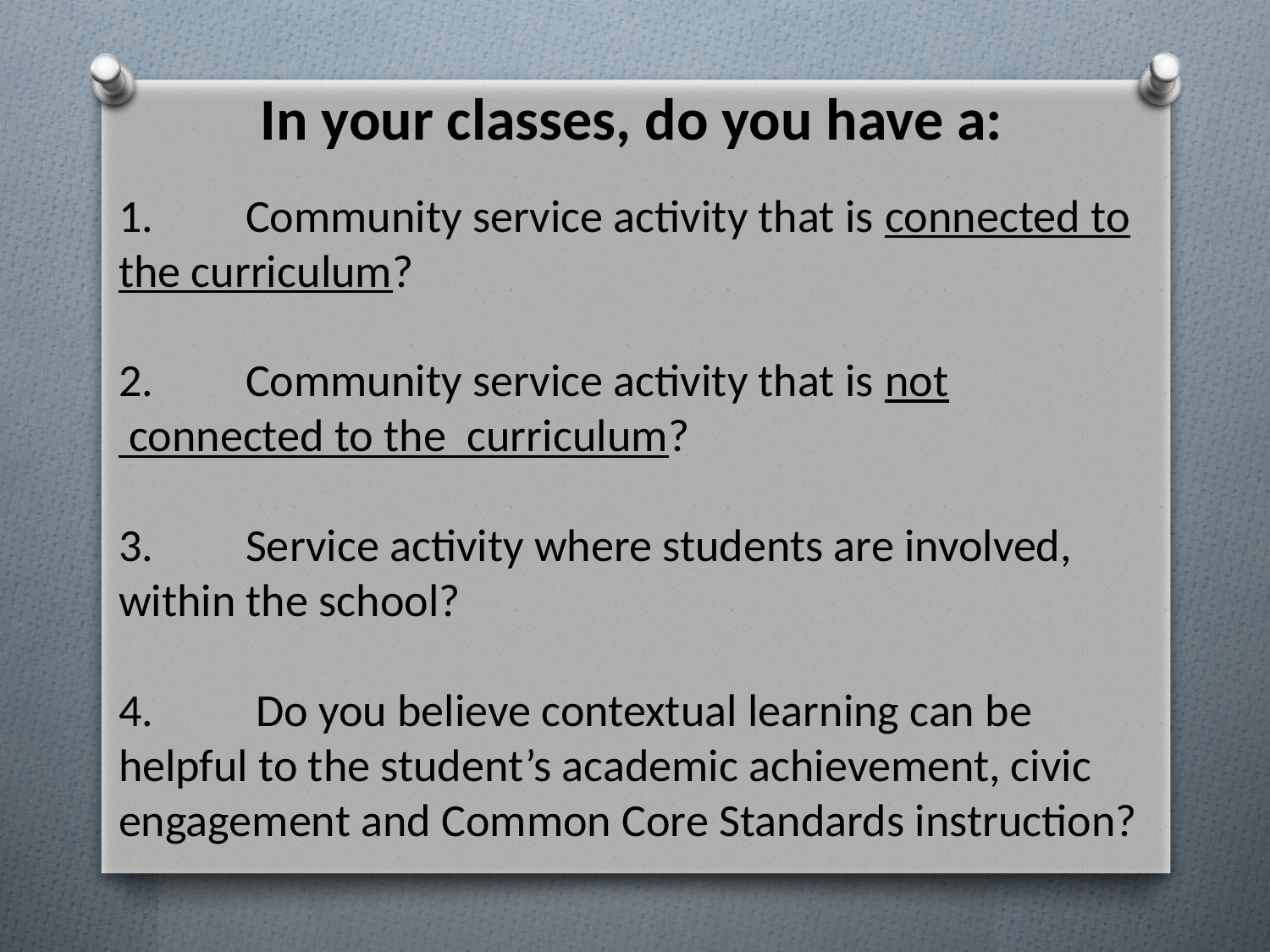

# In your classes, do you have a:
1.	Community service activity that is connected to the curriculum?

2.	Community service activity that is not
 connected to the  curriculum?

3.    	Service activity where students are involved, within the school?

4.	 Do you believe contextual learning can be helpful to the student’s academic achievement, civic engagement and Common Core Standards instruction?